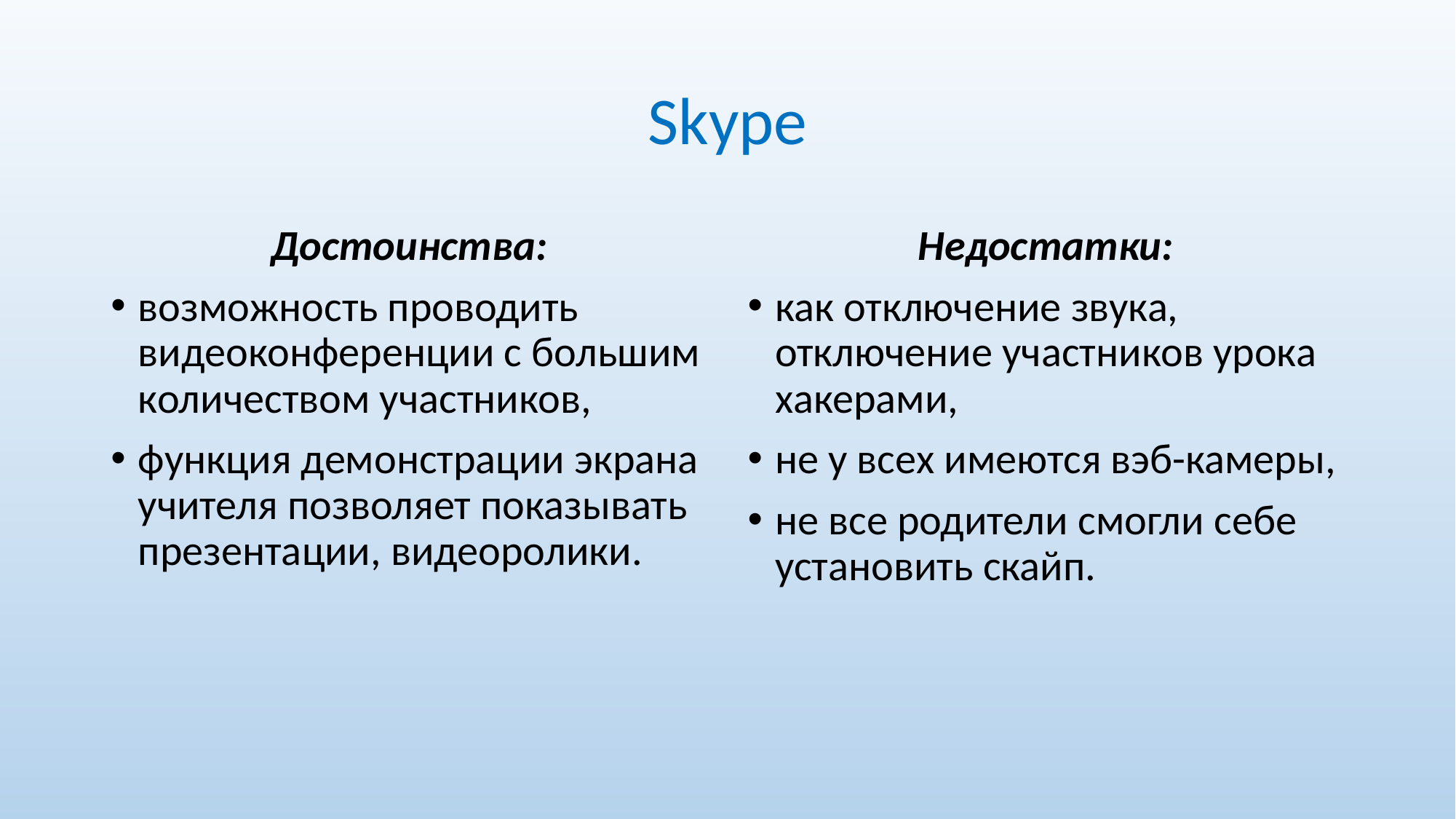

# Skype
Достоинства:
возможность проводить видеоконференции с большим количеством участников,
функция демонстрации экрана учителя позволяет показывать презентации, видеоролики.
Недостатки:
как отключение звука, отключение участников урока хакерами,
не у всех имеются вэб-камеры,
не все родители смогли себе установить скайп.